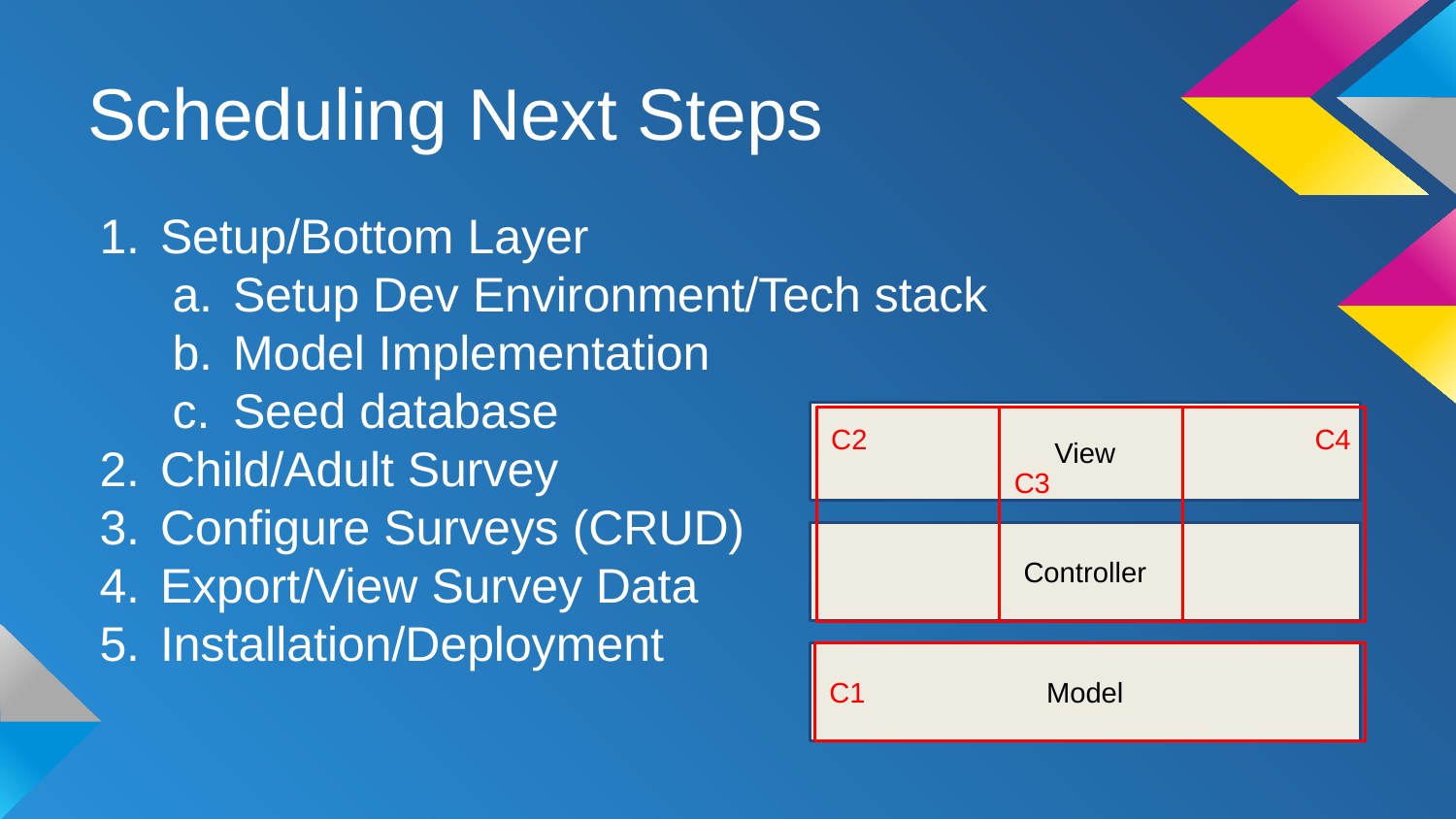

# Scheduling Next Steps
Setup/Bottom Layer
Setup Dev Environment/Tech stack
Model Implementation
Seed database
Child/Adult Survey
Configure Surveys (CRUD)
Export/View Survey Data
Installation/Deployment
View
C2

C3
C4
Controller
Model
C1